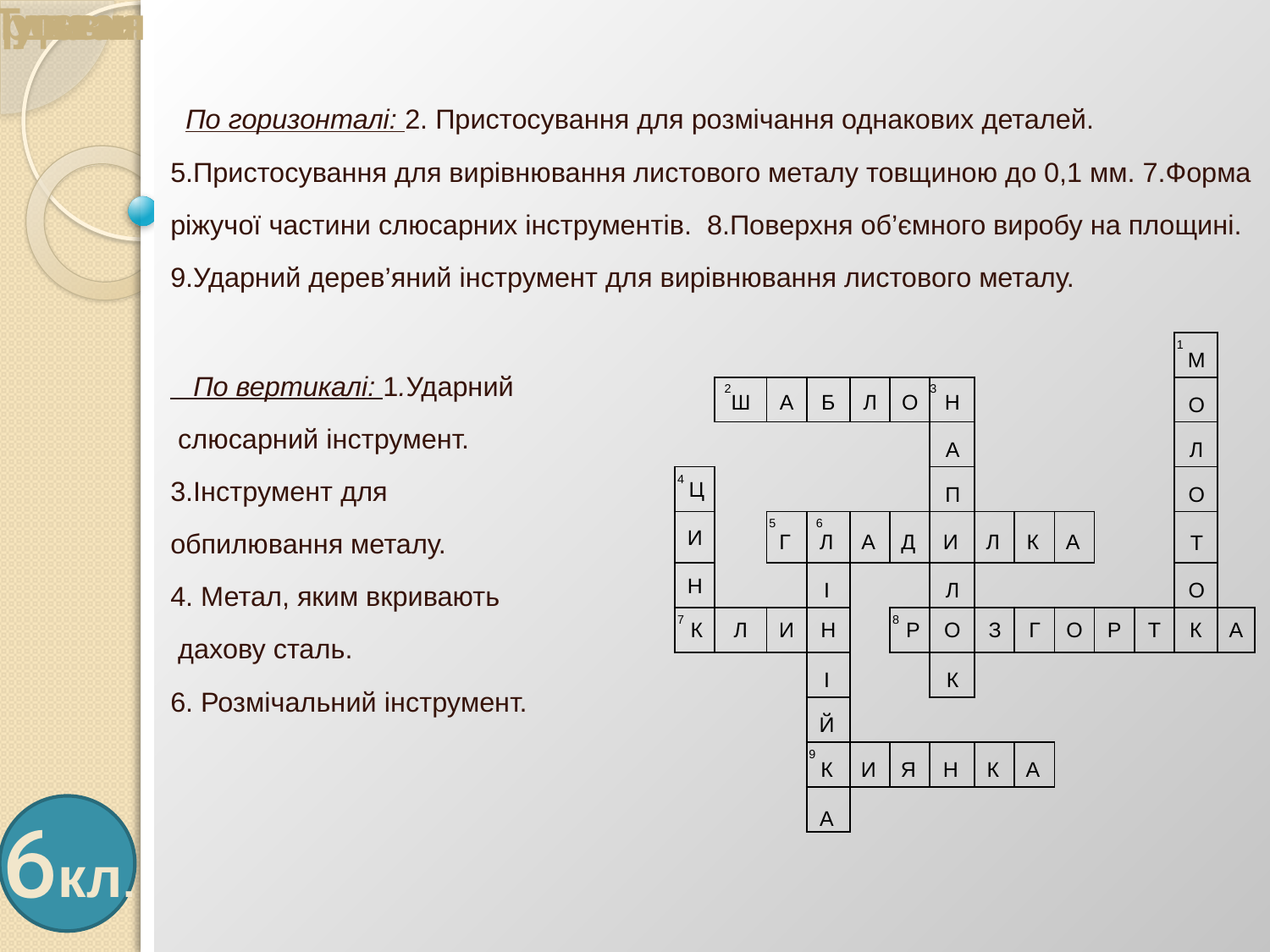

По горизонталі: 2. Пристосування для розмічання однакових деталей.         5.Пристосування для вирівнювання листового металу товщиною до 0,1 мм. 7.Форма ріжучої частини слюсарних інструментів.  8.Поверхня об’ємного виробу на площині.  9.Ударний дерев’яний інструмент для вирівнювання листового металу.

   По вертикалі: 1.Ударний
 слюсарний інструмент.
3.Інструмент для
обпилювання металу.
4. Метал, яким вкривають
 дахову сталь.
6. Розмічальний інструмент.

Трудове навчання
|  |  |  |  |  |  |  |  |  |  |  |  | 1 |  |
| --- | --- | --- | --- | --- | --- | --- | --- | --- | --- | --- | --- | --- | --- |
|  | 2 |  |  |  |  | 3 |  |  |  |  |  |  |  |
|  |  |  |  |  |  |  |  |  |  |  |  |  |  |
| 4 |  |  |  |  |  |  |  |  |  |  |  |  |  |
|  |  | 5 | 6 |  |  |  |  |  |  |  |  |  |  |
|  |  |  |  |  |  |  |  |  |  |  |  |  |  |
| 7 |  |  |  |  | 8 |  |  |  |  |  |  |  |  |
|  |  |  |  |  |  |  |  |  |  |  |  |  |  |
|  |  |  |  |  |  |  |  |  |  |  |  |  |  |
|  |  |  | 9 |  |  |  |  |  |  |  |  |  |  |
|  |  |  |  |  |  |  |  |  |  |  |  |  |  |
|  |
| --- |
|  |
| А |
| П |
|  |
| Л |
|  |
| К |
| М |
| --- |
| О |
| Л |
| О |
| Т |
| О |
|  |
| Ш | А | Б | Л | О | Н |
| --- | --- | --- | --- | --- | --- |
| Ц |
| --- |
| И |
| Н |
|  |
| Г | Л | А | Д | И | Л | К | А |
| --- | --- | --- | --- | --- | --- | --- | --- |
|  |
| --- |
| І |
|  |
| І |
| Й |
|  |
| А |
| К | Л | И | Н |
| --- | --- | --- | --- |
| Р | О | З | Г | О | Р | Т | К | А |
| --- | --- | --- | --- | --- | --- | --- | --- | --- |
| К | И | Я | Н | К | А |
| --- | --- | --- | --- | --- | --- |
6кл.